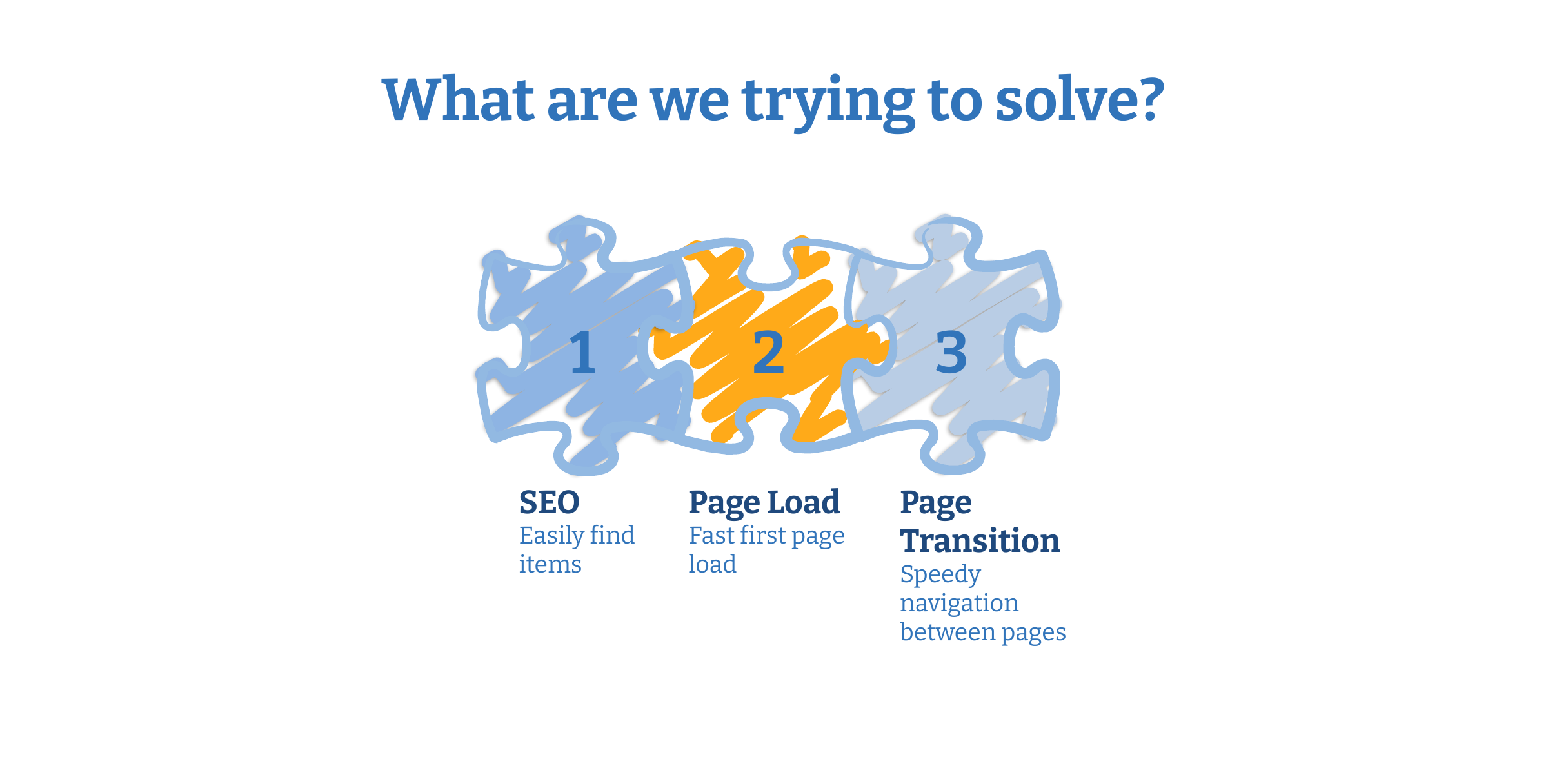

# What are we trying to solve?

1
2
3
SEO
Easily find items
Page Load
Fast first page load
Page Transition
Speedy navigation between pages